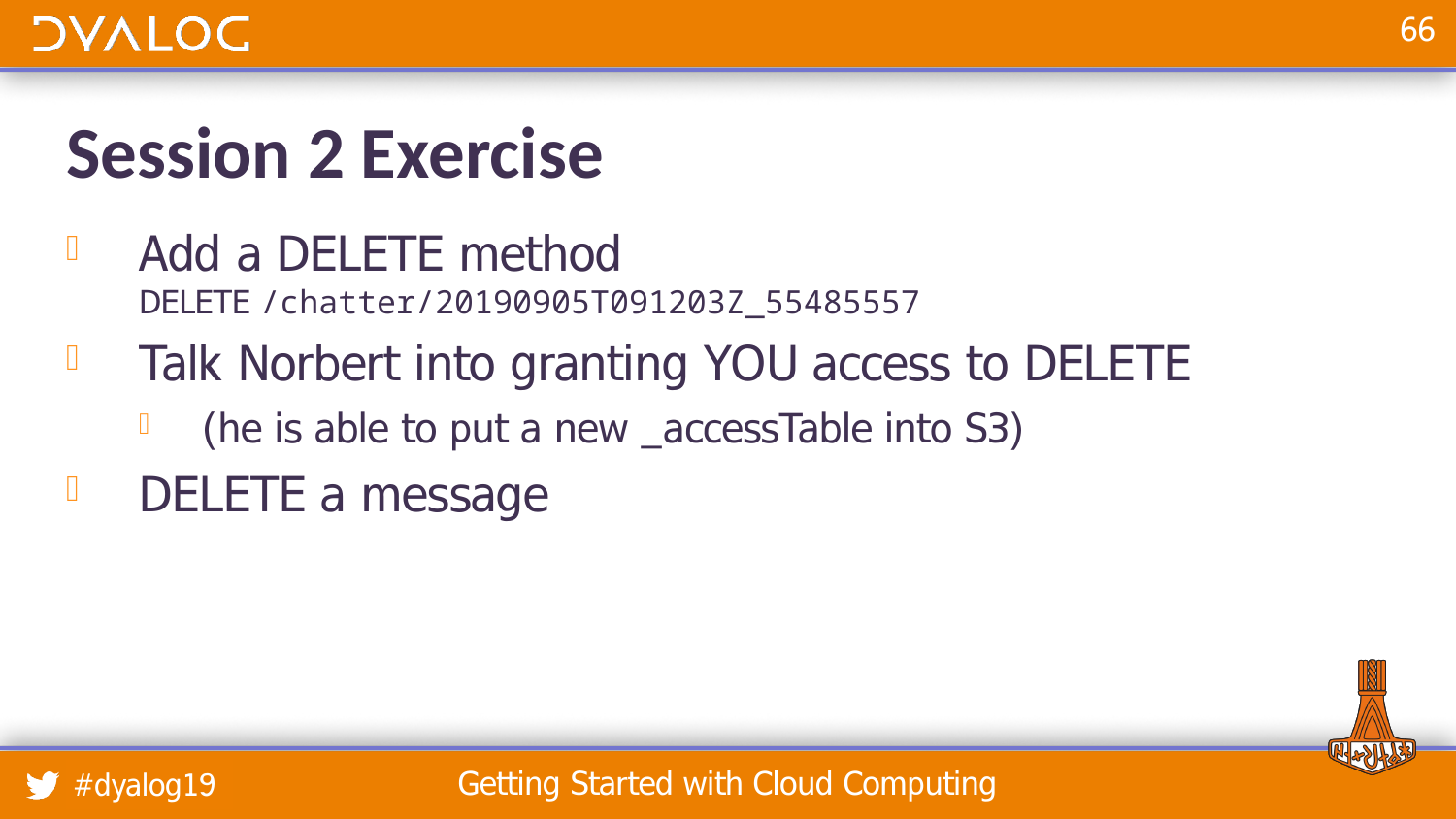

# Session 2 Exercise
Add a DELETE method
DELETE /chatter/20190905T091203Z_55485557
Talk Norbert into granting YOU access to DELETE
(he is able to put a new _accessTable into S3)
DELETE a message